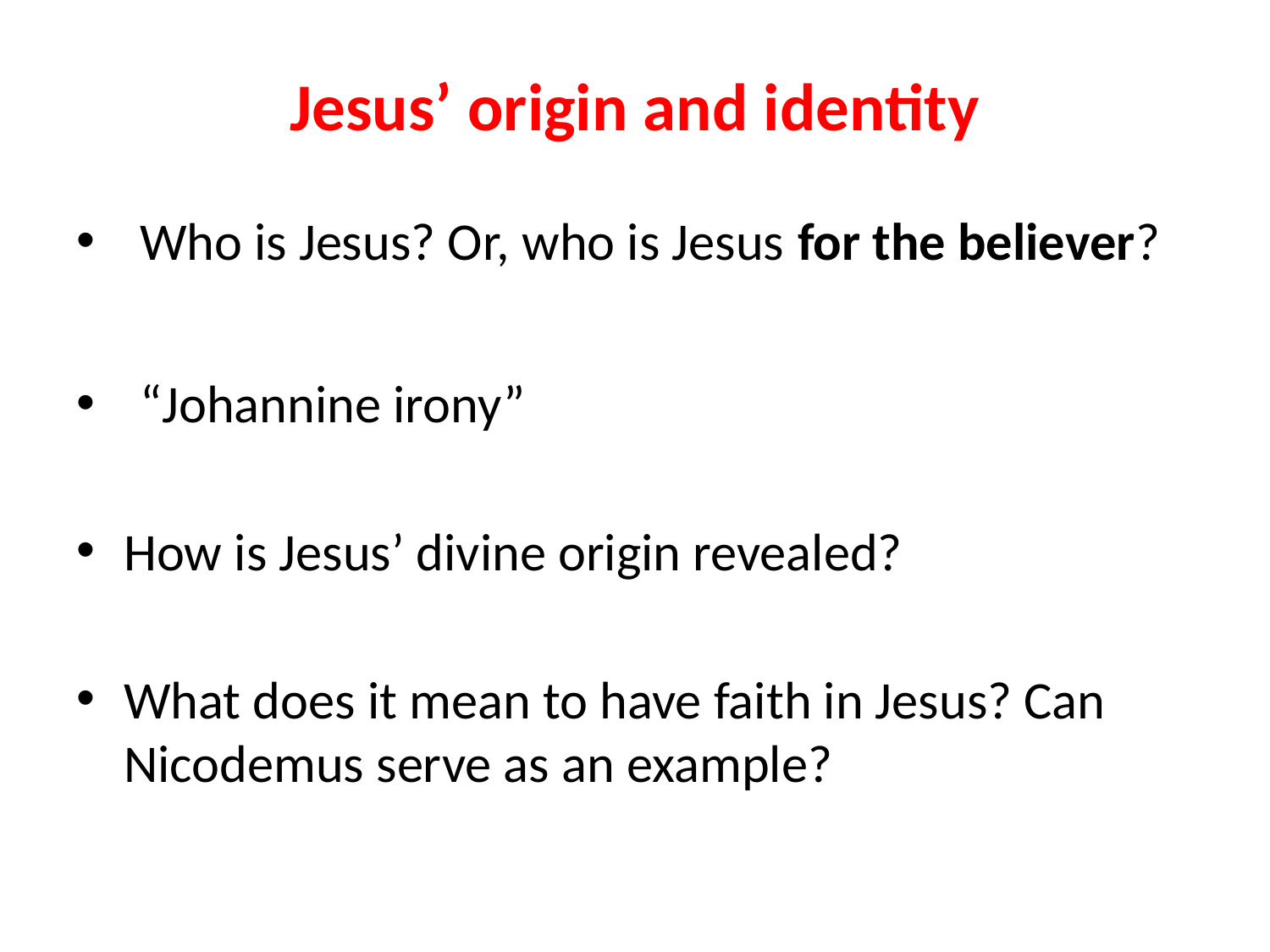

# Jesus’ origin and identity
Who is Jesus? Or, who is Jesus for the believer?

“Johannine irony”

How is Jesus’ divine origin revealed?

What does it mean to have faith in Jesus? Can Nicodemus serve as an example?